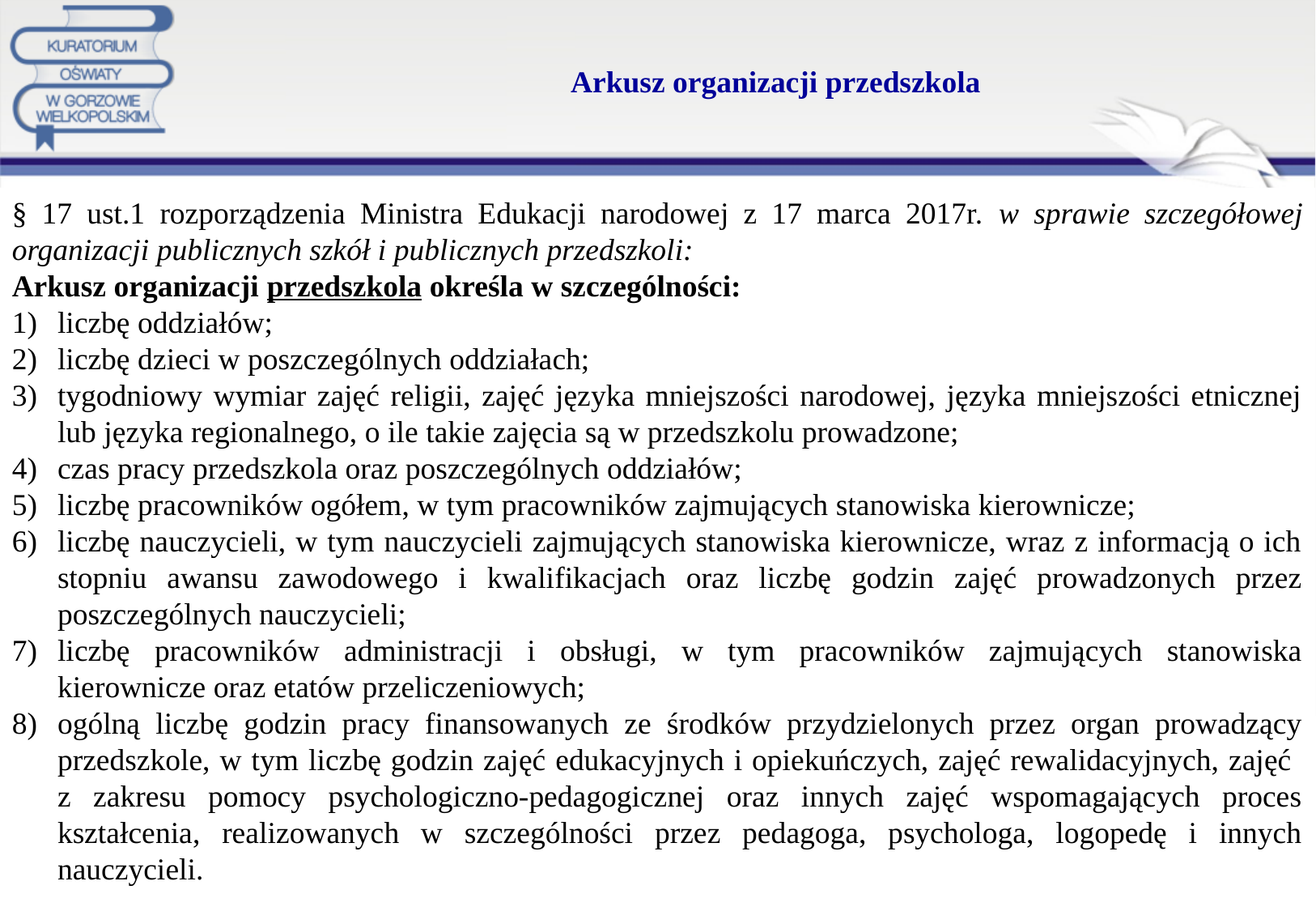

# Arkusz organizacji przedszkola
§ 17 ust.1 rozporządzenia Ministra Edukacji narodowej z 17 marca 2017r. w sprawie szczegółowej organizacji publicznych szkół i publicznych przedszkoli:
Arkusz organizacji przedszkola określa w szczególności:
liczbę oddziałów;
liczbę dzieci w poszczególnych oddziałach;
tygodniowy wymiar zajęć religii, zajęć języka mniejszości narodowej, języka mniejszości etnicznej lub języka regionalnego, o ile takie zajęcia są w przedszkolu prowadzone;
czas pracy przedszkola oraz poszczególnych oddziałów;
liczbę pracowników ogółem, w tym pracowników zajmujących stanowiska kierownicze;
liczbę nauczycieli, w tym nauczycieli zajmujących stanowiska kierownicze, wraz z informacją o ich stopniu awansu zawodowego i kwalifikacjach oraz liczbę godzin zajęć prowadzonych przez poszczególnych nauczycieli;
liczbę pracowników administracji i obsługi, w tym pracowników zajmujących stanowiska kierownicze oraz etatów przeliczeniowych;
ogólną liczbę godzin pracy finansowanych ze środków przydzielonych przez organ prowadzący przedszkole, w tym liczbę godzin zajęć edukacyjnych i opiekuńczych, zajęć rewalidacyjnych, zajęć
z zakresu pomocy psychologiczno-pedagogicznej oraz innych zajęć wspomagających proces kształcenia, realizowanych w szczególności przez pedagoga, psychologa, logopedę i innych nauczycieli.